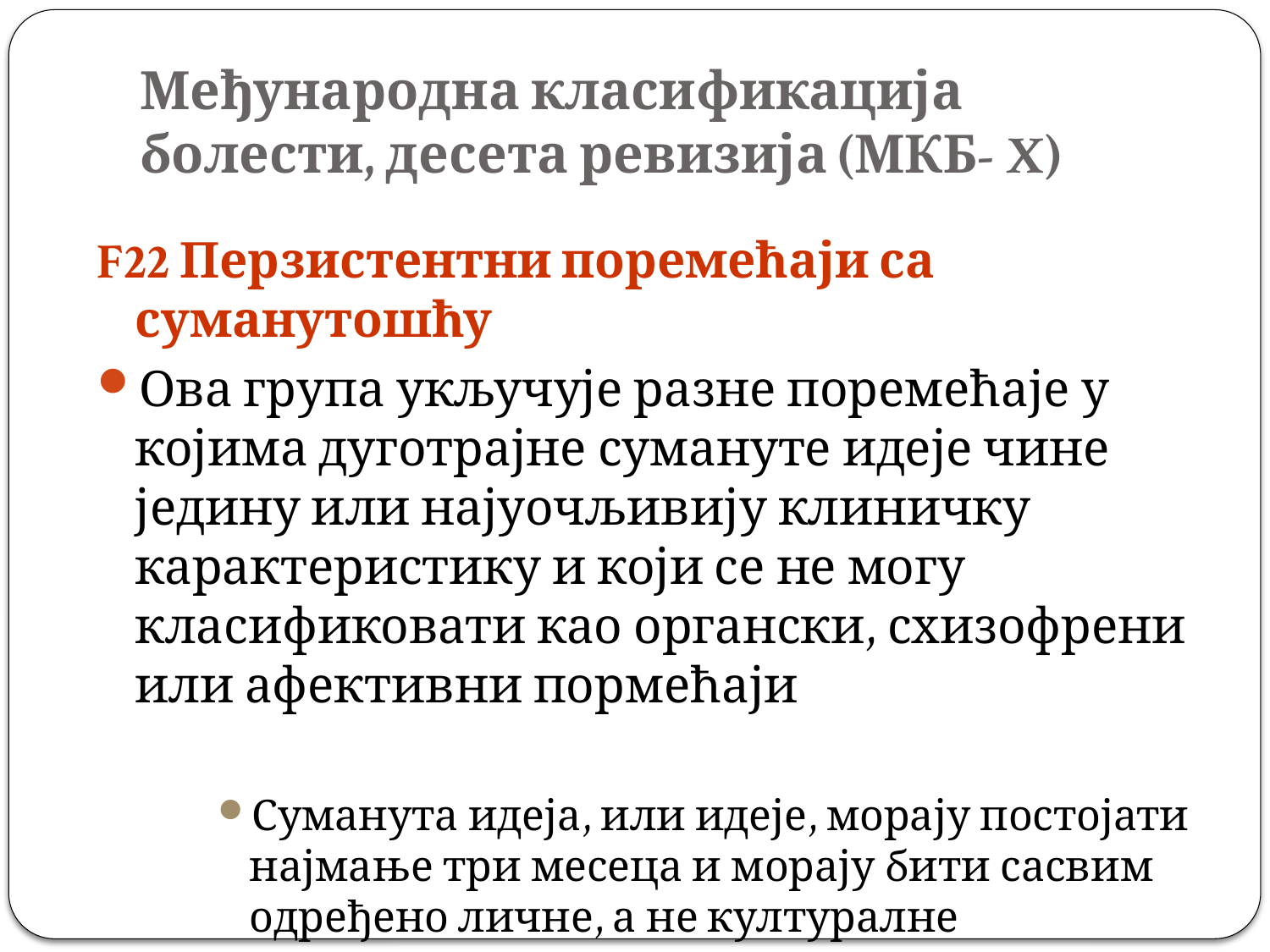

# Међународна класификација болести, десета ревизија (МКБ- X)
F22 Перзистентни поремећаји са суманутошћу
Ова група укључује разне поремећаје у којима дуготрајне сумануте идеје чине једину или најуочљивију клиничку карактеристику и који се не могу класификовати као органски, схизофрени или афективни пормећаји

Суманута идеја, или идеје, морају постојати најмање три месеца и морају бити сасвим одређено личне, а не културалне